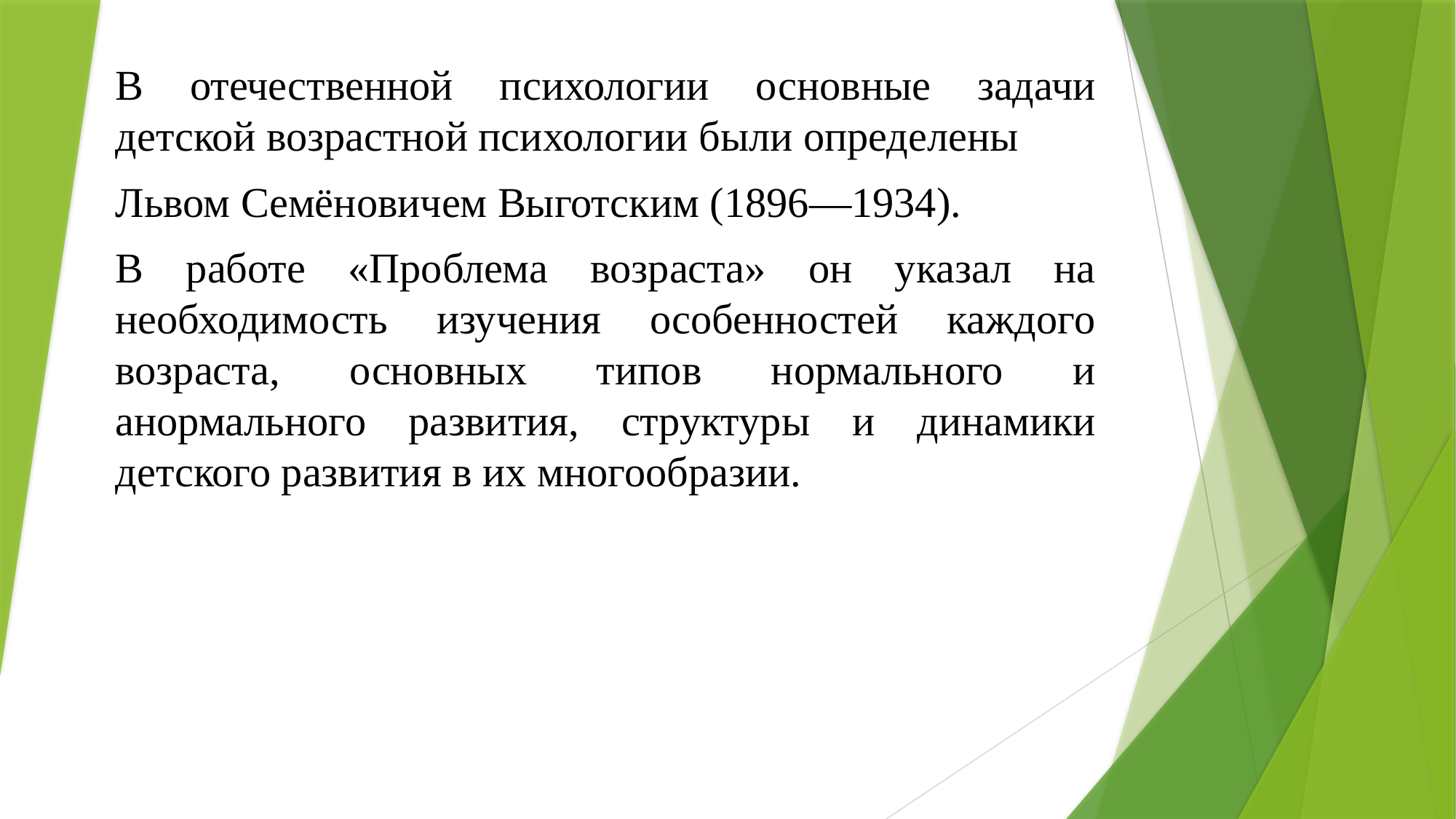

В отечественной психологии основные задачи детской возрастной психологии были определены
Львом Семёновичем Выготским (1896—1934).
В работе «Проблема возраста» он указал на необходимость изучения особенностей каждого возраста, основных типов нормального и анормального развития, структуры и динамики детского развития в их многообразии.